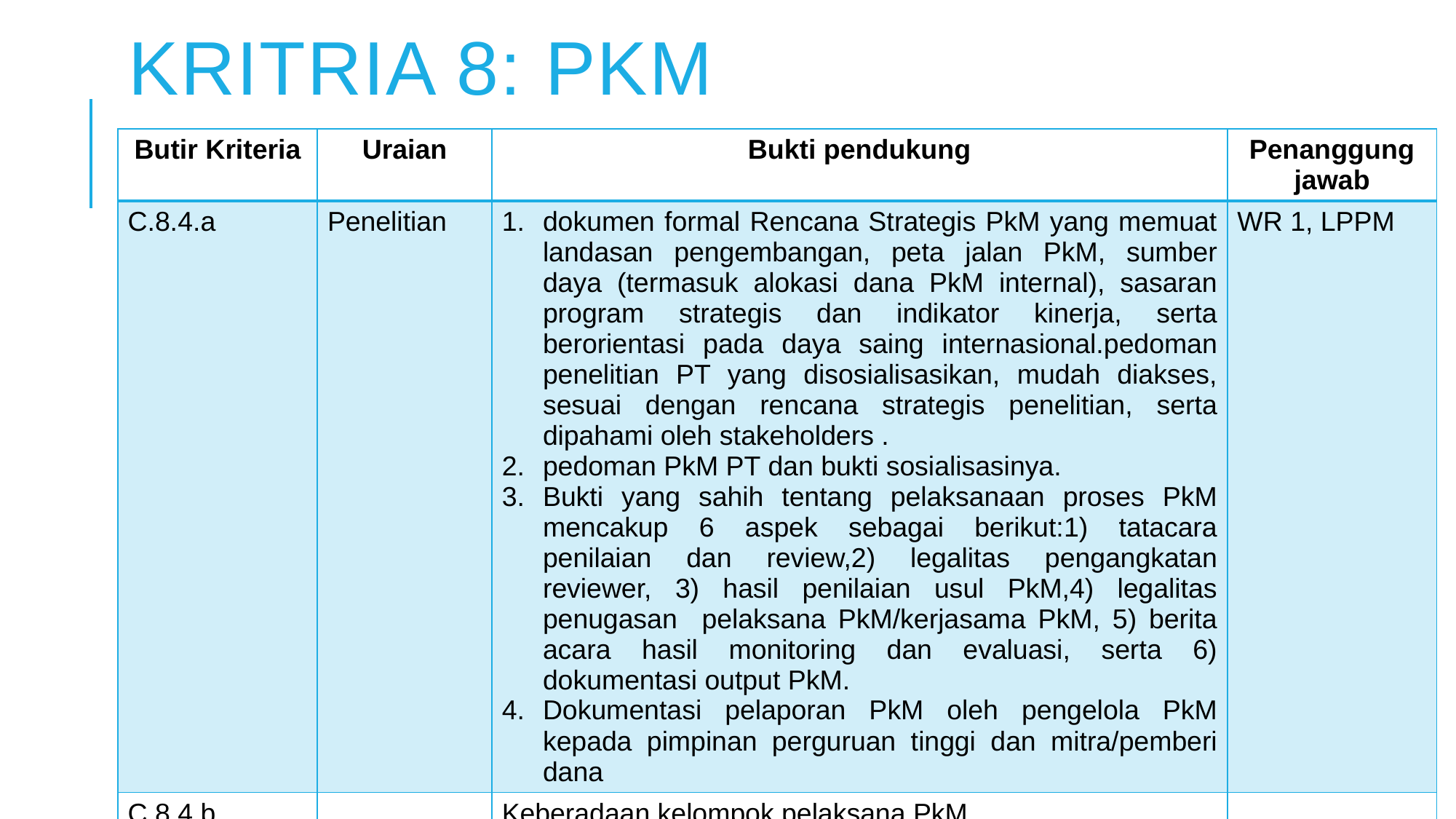

# Kritria 8: pkm
| Butir Kriteria | Uraian | Bukti pendukung | Penanggung jawab |
| --- | --- | --- | --- |
| C.8.4.a | Penelitian | dokumen formal Rencana Strategis PkM yang memuat landasan pengembangan, peta jalan PkM, sumber daya (termasuk alokasi dana PkM internal), sasaran program strategis dan indikator kinerja, serta berorientasi pada daya saing internasional.pedoman penelitian PT yang disosialisasikan, mudah diakses, sesuai dengan rencana strategis penelitian, serta dipahami oleh stakeholders . pedoman PkM PT dan bukti sosialisasinya. Bukti yang sahih tentang pelaksanaan proses PkM mencakup 6 aspek sebagai berikut:1) tatacara penilaian dan review,2) legalitas pengangkatan reviewer, 3) hasil penilaian usul PkM,4) legalitas penugasan pelaksana PkM/kerjasama PkM, 5) berita acara hasil monitoring dan evaluasi, serta 6) dokumentasi output PkM. Dokumentasi pelaporan PkM oleh pengelola PkM kepada pimpinan perguruan tinggi dan mitra/pemberi dana | WR 1, LPPM |
| C.8.4.b |  | Keberadaan kelompok pelaksana PkM. |  |